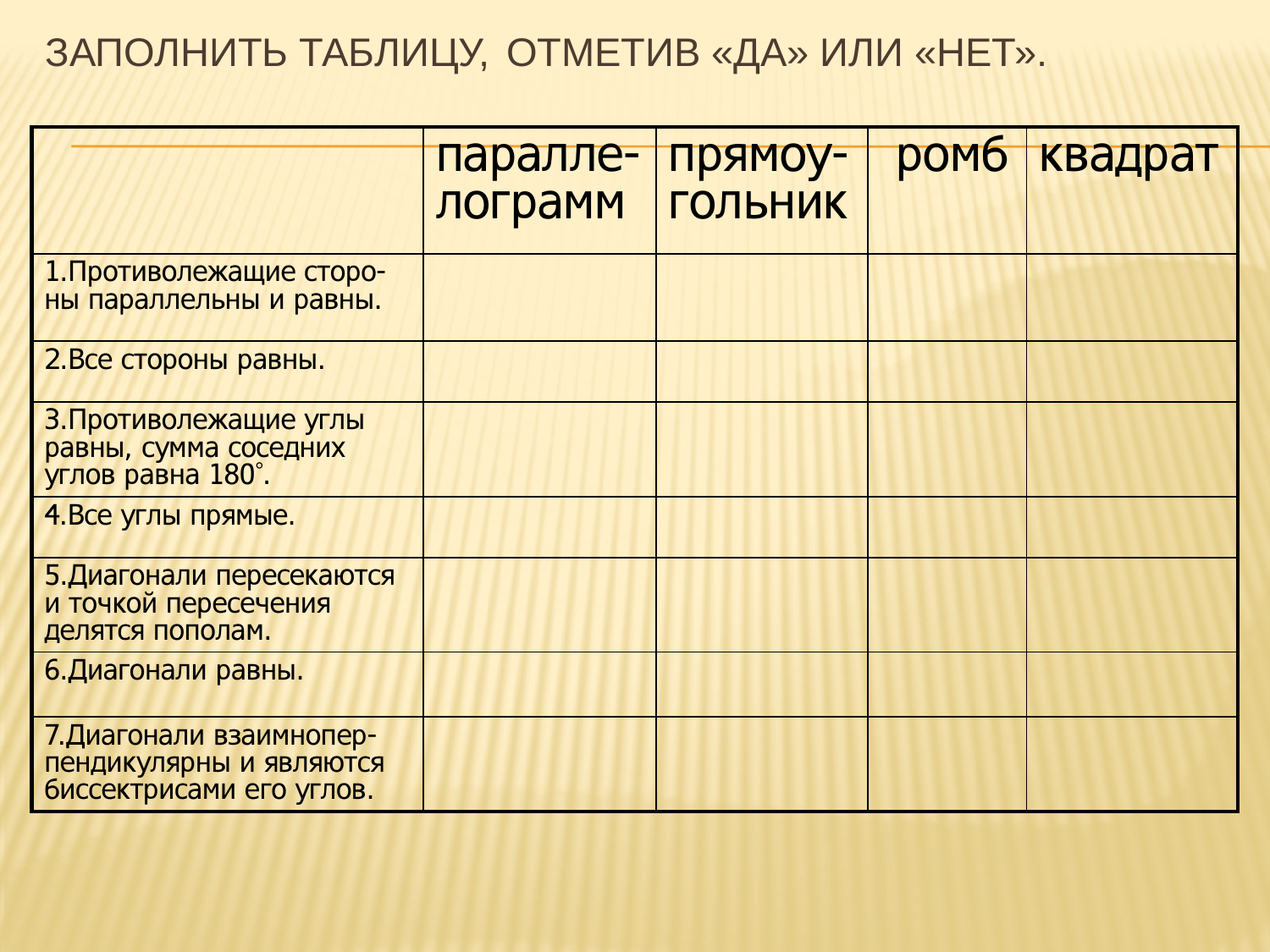

# Заполнить таблицу, отметив «да» или «нет».
|  | паралле-лограмм | прямоу-гольник | ромб | квадрат |
| --- | --- | --- | --- | --- |
| 1.Противолежащие сторо-ны параллельны и равны. |  |  |  |  |
| 2.Все стороны равны. |  |  |  |  |
| 3.Противолежащие углы равны, сумма соседних углов равна 180°. |  |  |  |  |
| 4.Все углы прямые. |  |  |  |  |
| 5.Диагонали пересекаются и точкой пересечения делятся пополам. |  |  |  |  |
| 6.Диагонали равны. |  |  |  |  |
| 7.Диагонали взаимнопер-пендикулярны и являются биссектрисами его углов. |  |  |  |  |